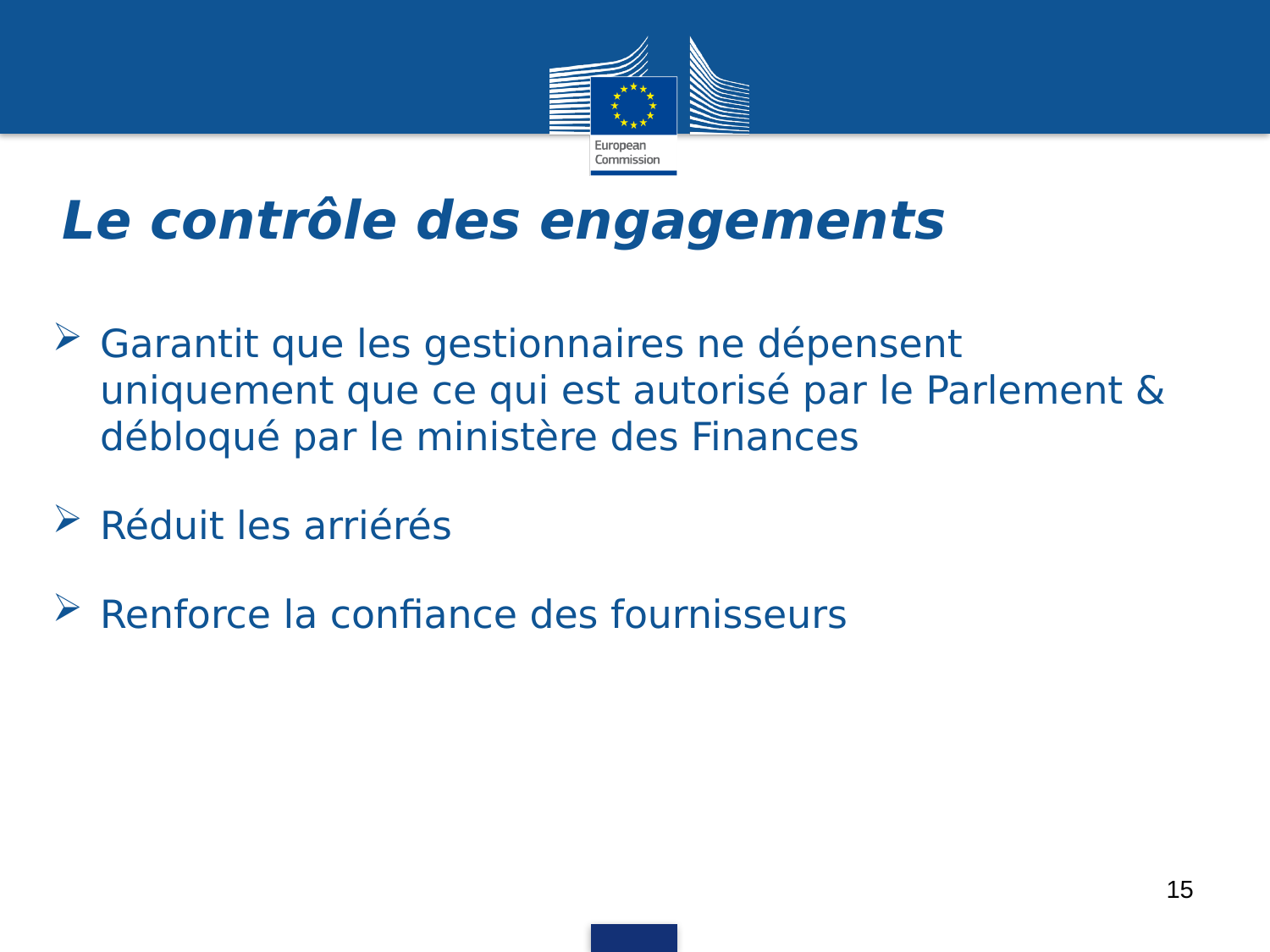

# Le contrôle des engagements
Garantit que les gestionnaires ne dépensent uniquement que ce qui est autorisé par le Parlement & débloqué par le ministère des Finances
Réduit les arriérés
Renforce la confiance des fournisseurs

15